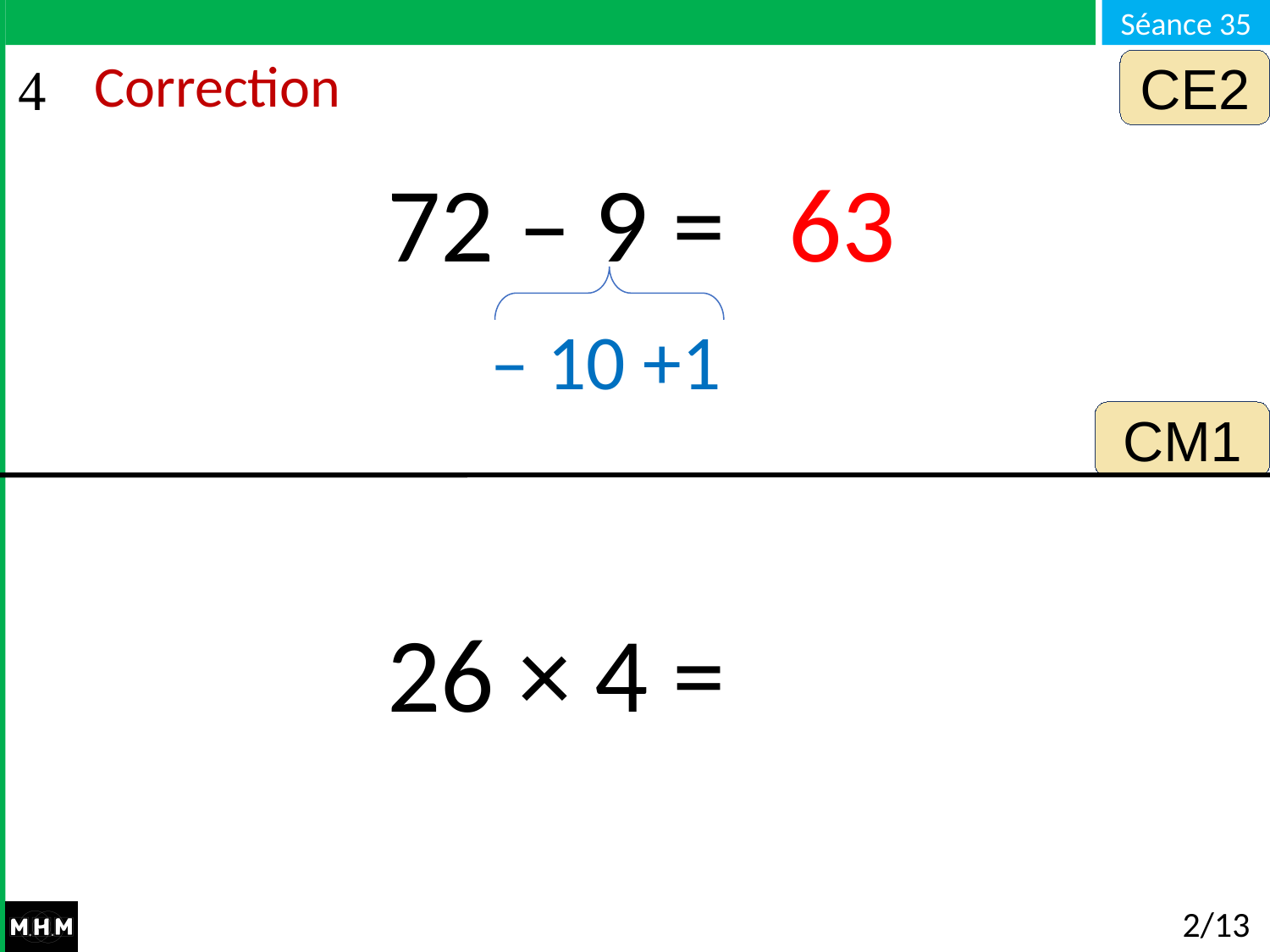

CE2
# Correction
72 – 9 =
63

– 10 +1
CM1

26 × 4 =
2/13